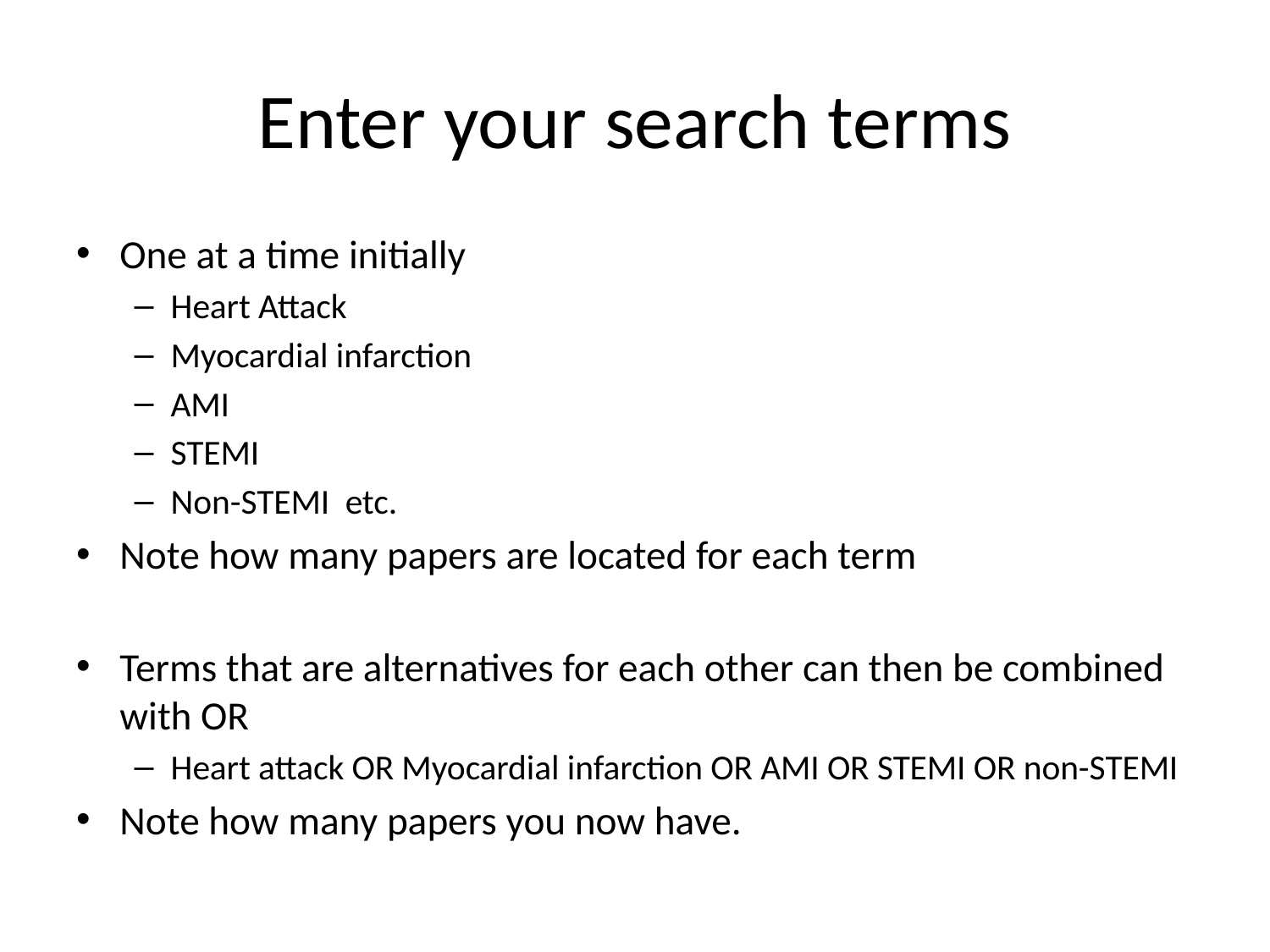

# Enter your search terms
One at a time initially
Heart Attack
Myocardial infarction
AMI
STEMI
Non-STEMI  etc.
Note how many papers are located for each term

Terms that are alternatives for each other can then be combined with OR
Heart attack OR Myocardial infarction OR AMI OR STEMI OR non-STEMI
Note how many papers you now have.